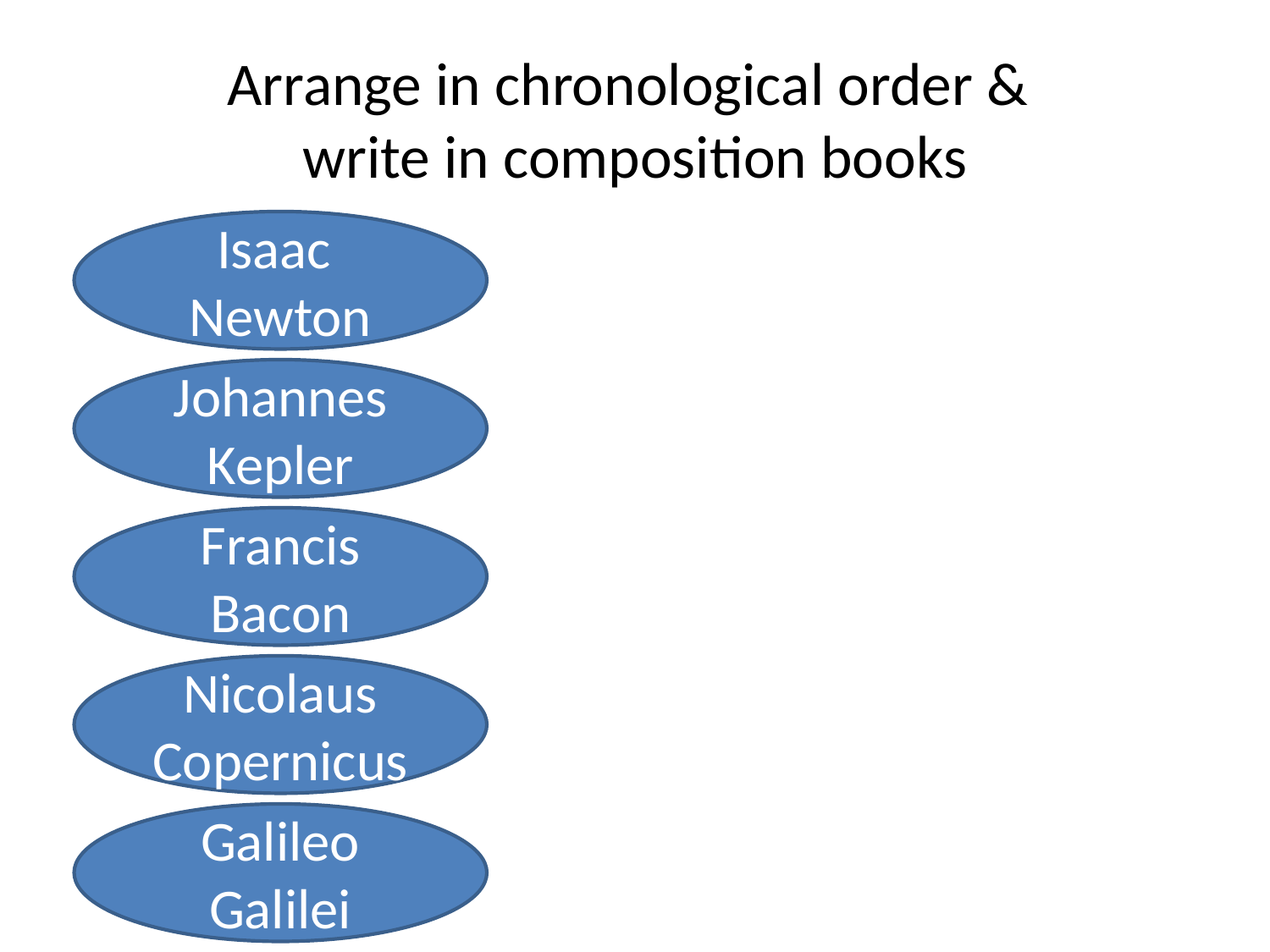

# Arrange in chronological order & write in composition books
Isaac
Newton
Johannes Kepler
Francis
Bacon
Nicolaus Copernicus
Galileo
Galilei